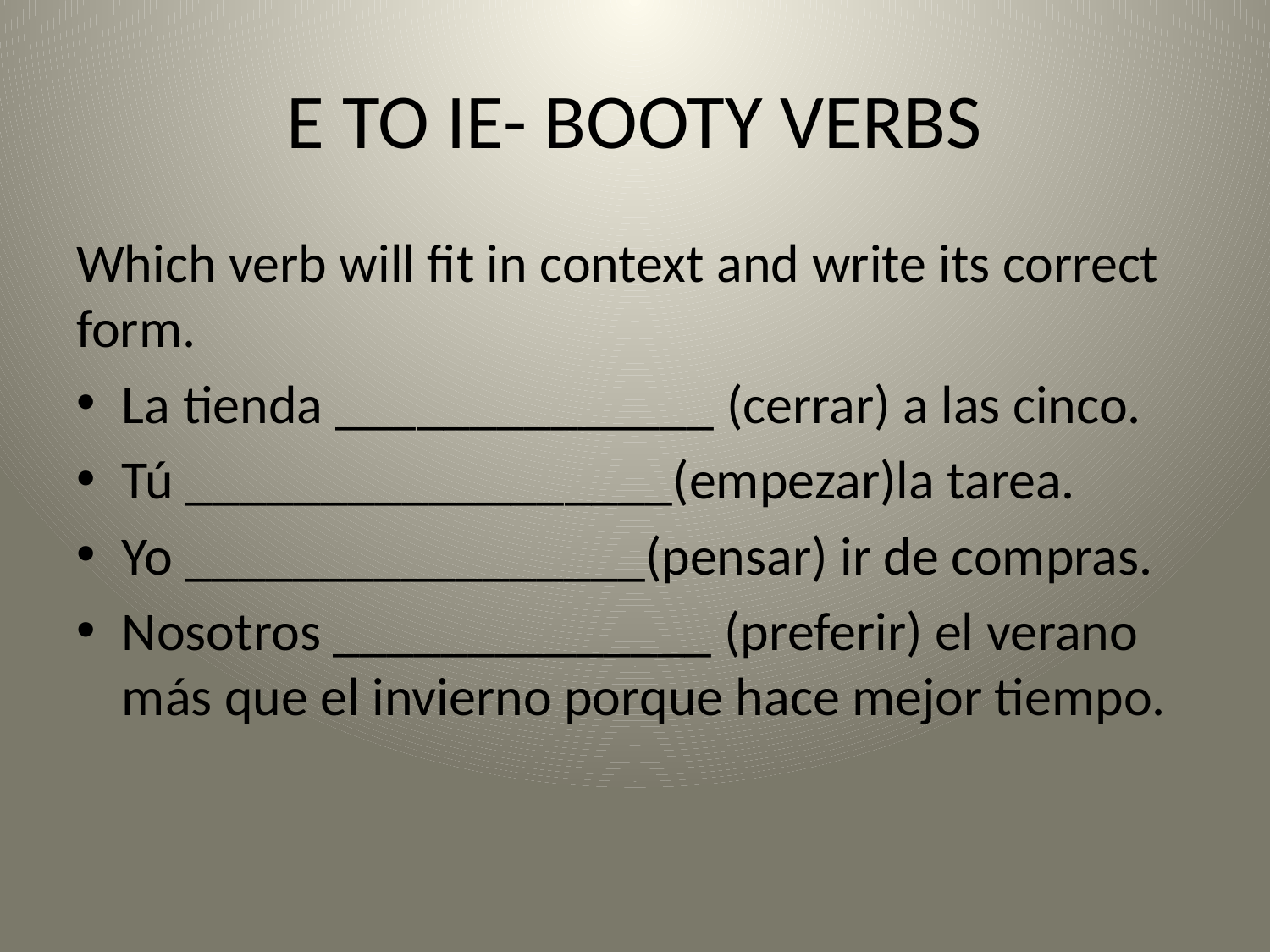

# E TO IE- BOOTY VERBS
Which verb will fit in context and write its correct form.
La tienda ______________ (cerrar) a las cinco.
Tú __________________(empezar)la tarea.
Yo _________________(pensar) ir de compras.
Nosotros ______________ (preferir) el verano más que el invierno porque hace mejor tiempo.